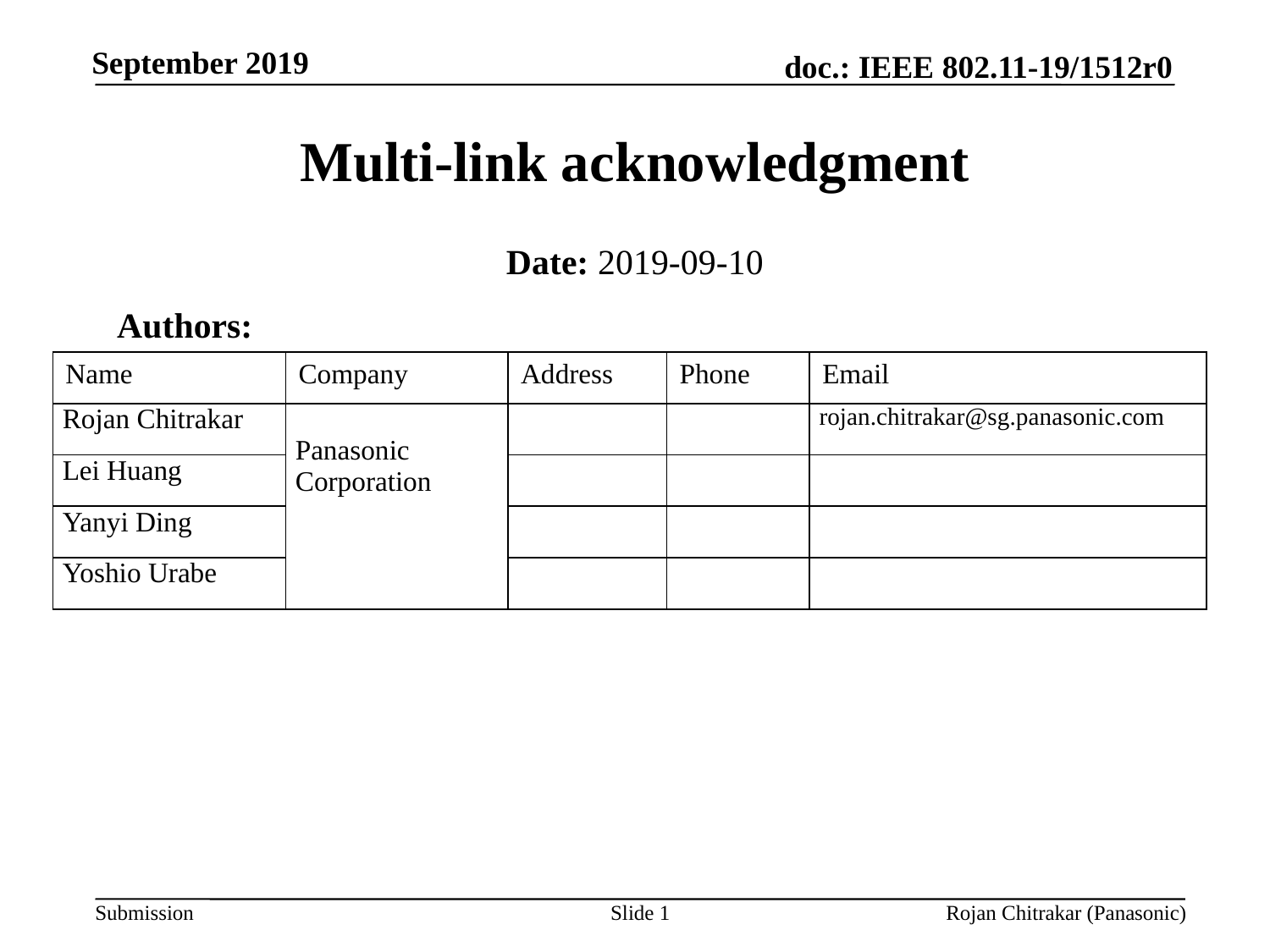

# Multi-link acknowledgment
Date: 2019-09-10
 Authors:
| Name | Company | Address | Phone | Email |
| --- | --- | --- | --- | --- |
| Rojan Chitrakar | Panasonic Corporation |  |  | rojan.chitrakar@sg.panasonic.com |
| Lei Huang |  |  |  |  |
| Yanyi Ding |  |  |  |  |
| Yoshio Urabe |  |  |  |  |
Slide 1
Rojan Chitrakar (Panasonic)